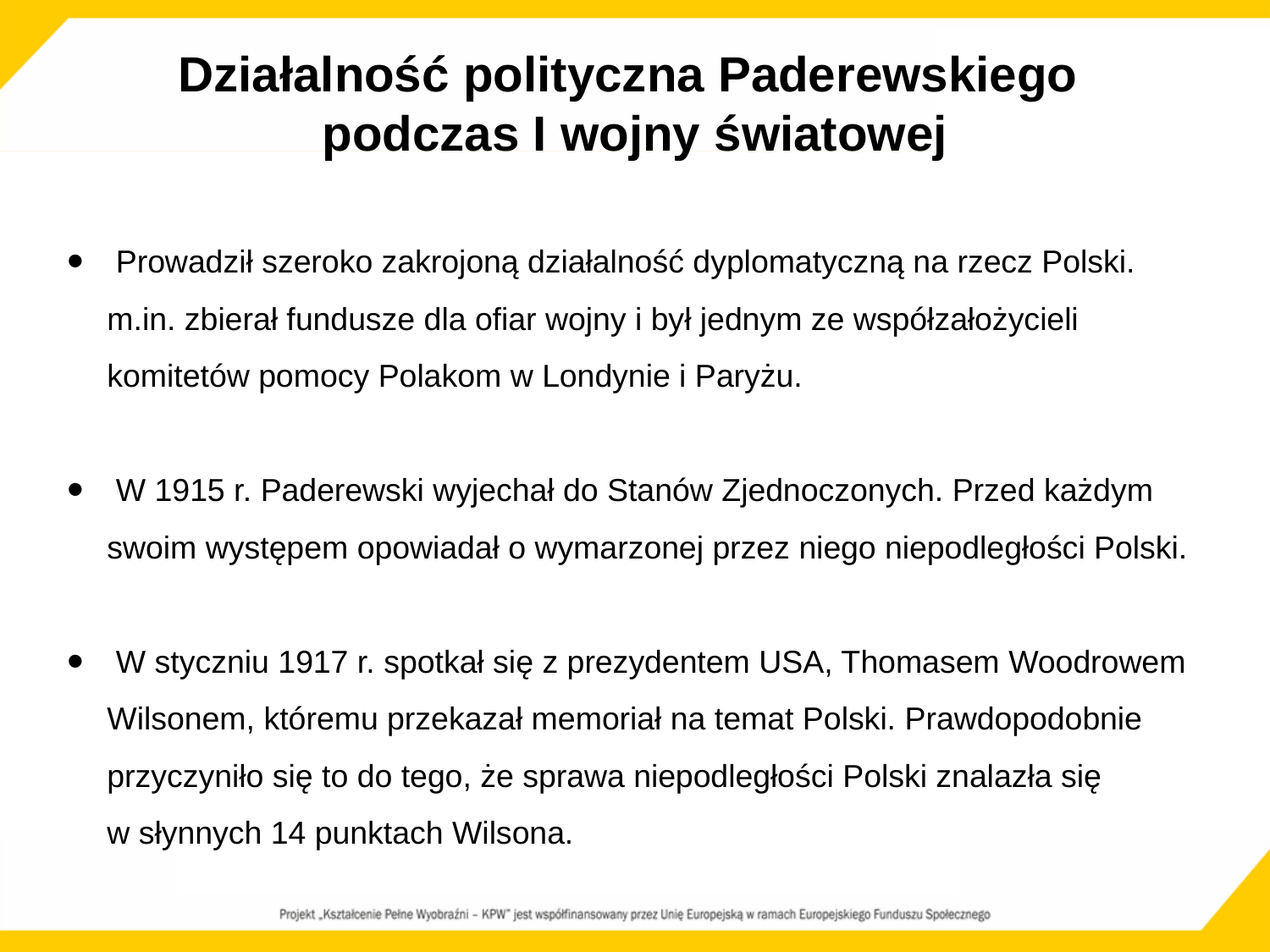

Działalność polityczna Paderewskiego
podczas I wojny światowej
 Prowadził szeroko zakrojoną działalność dyplomatyczną na rzecz Polski. m.in. zbierał fundusze dla ofiar wojny i był jednym ze współzałożycieli komitetów pomocy Polakom w Londynie i Paryżu.

 W 1915 r. Paderewski wyjechał do Stanów Zjednoczonych. Przed każdym swoim występem opowiadał o wymarzonej przez niego niepodległości Polski.

 W styczniu 1917 r. spotkał się z prezydentem USA, Thomasem Woodrowem Wilsonem, któremu przekazał memoriał na temat Polski. Prawdopodobnie przyczyniło się to do tego, że sprawa niepodległości Polski znalazła się
w słynnych 14 punktach Wilsona.